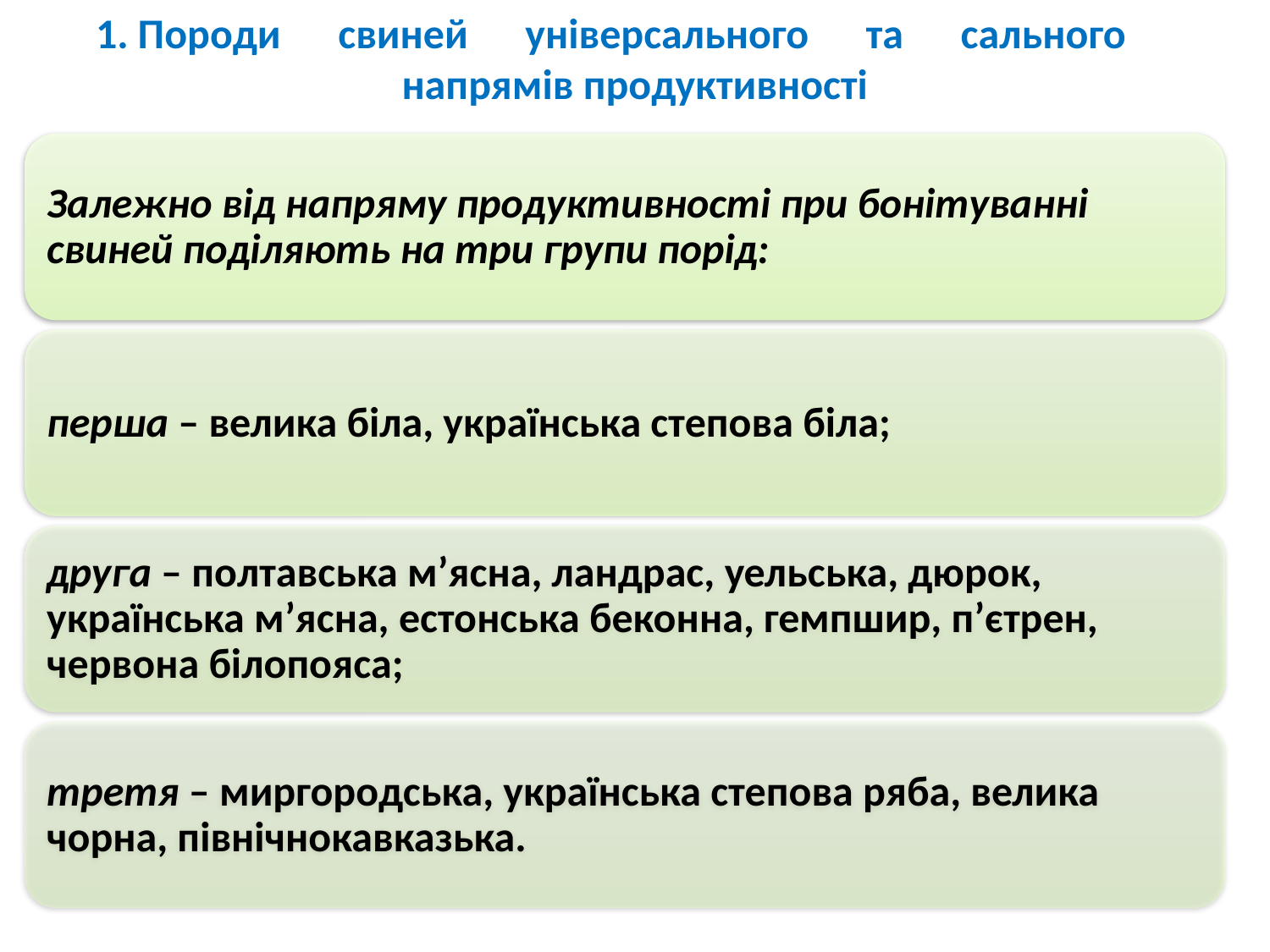

1. Породи      свиней      універсального      та      сального      напрямів продуктивності

Залежно від напряму продуктивності при бонітуванні свиней поділяють на три групи порід:
перша – велика біла, українська степова біла;
друга – полтавська м’ясна, ландрас, уельська, дюрок, українська м’ясна, естонська беконна, гемпшир, п’єтрен, червона білопояса;
третя – миргородська, українська степова ряба, велика чорна, північнокавказька.